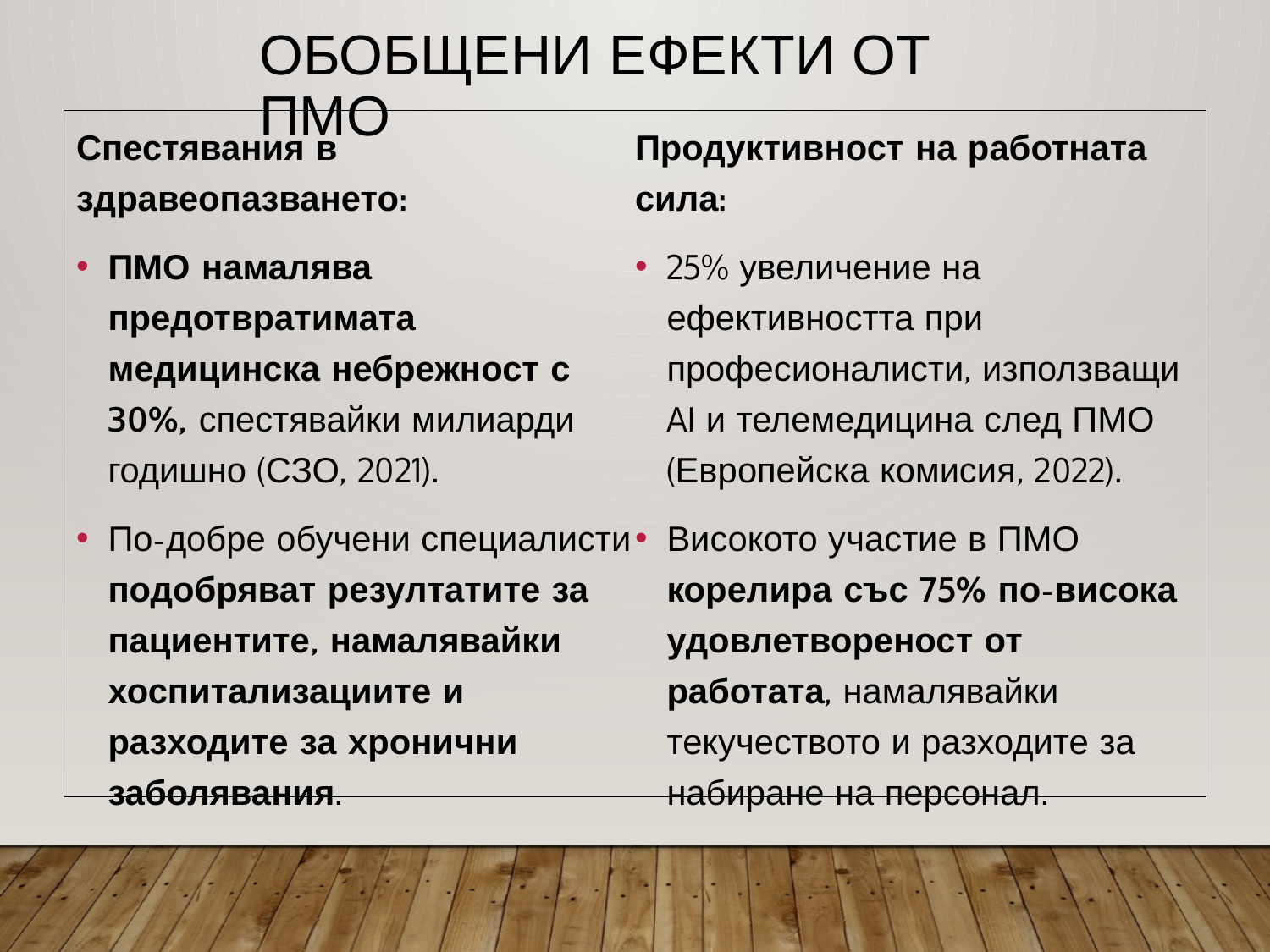

Обобщени ефекти от ПМО
Спестявания в здравеопазването:
ПМО намалява предотвратимата медицинска небрежност с 30%, спестявайки милиарди годишно (СЗО, 2021).
По-добре обучени специалисти подобряват резултатите за пациентите, намалявайки хоспитализациите и разходите за хронични заболявания.

Продуктивност на работната сила:
25% увеличение на ефективността при професионалисти, използващи AI и телемедицина след ПМО (Европейска комисия, 2022).
Високото участие в ПМО корелира със 75% по-висока удовлетвореност от работата, намалявайки текучеството и разходите за набиране на персонал.